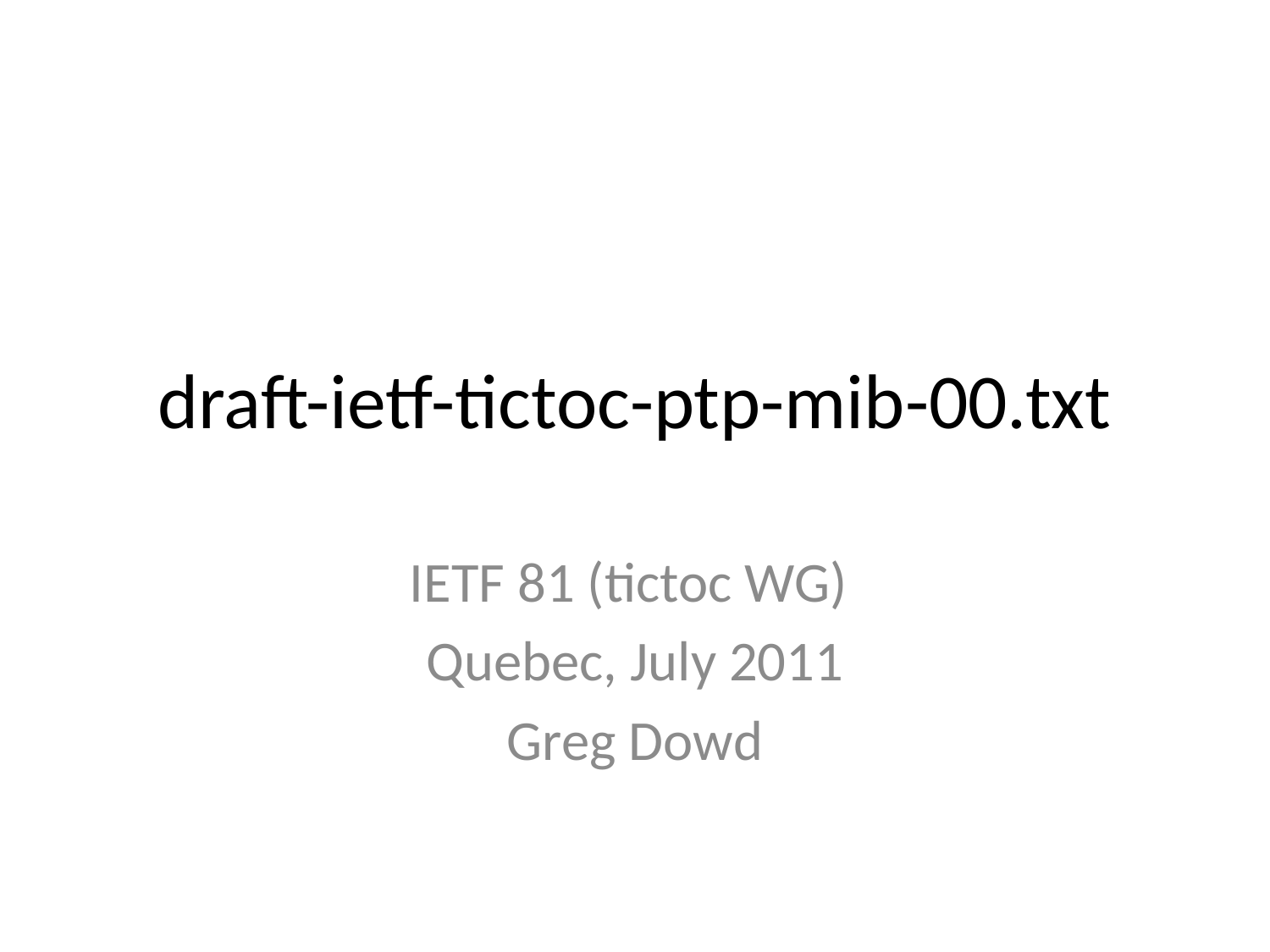

# draft-ietf-tictoc-ptp-mib-00.txt
IETF 81 (tictoc WG)
Quebec, July 2011
Greg Dowd